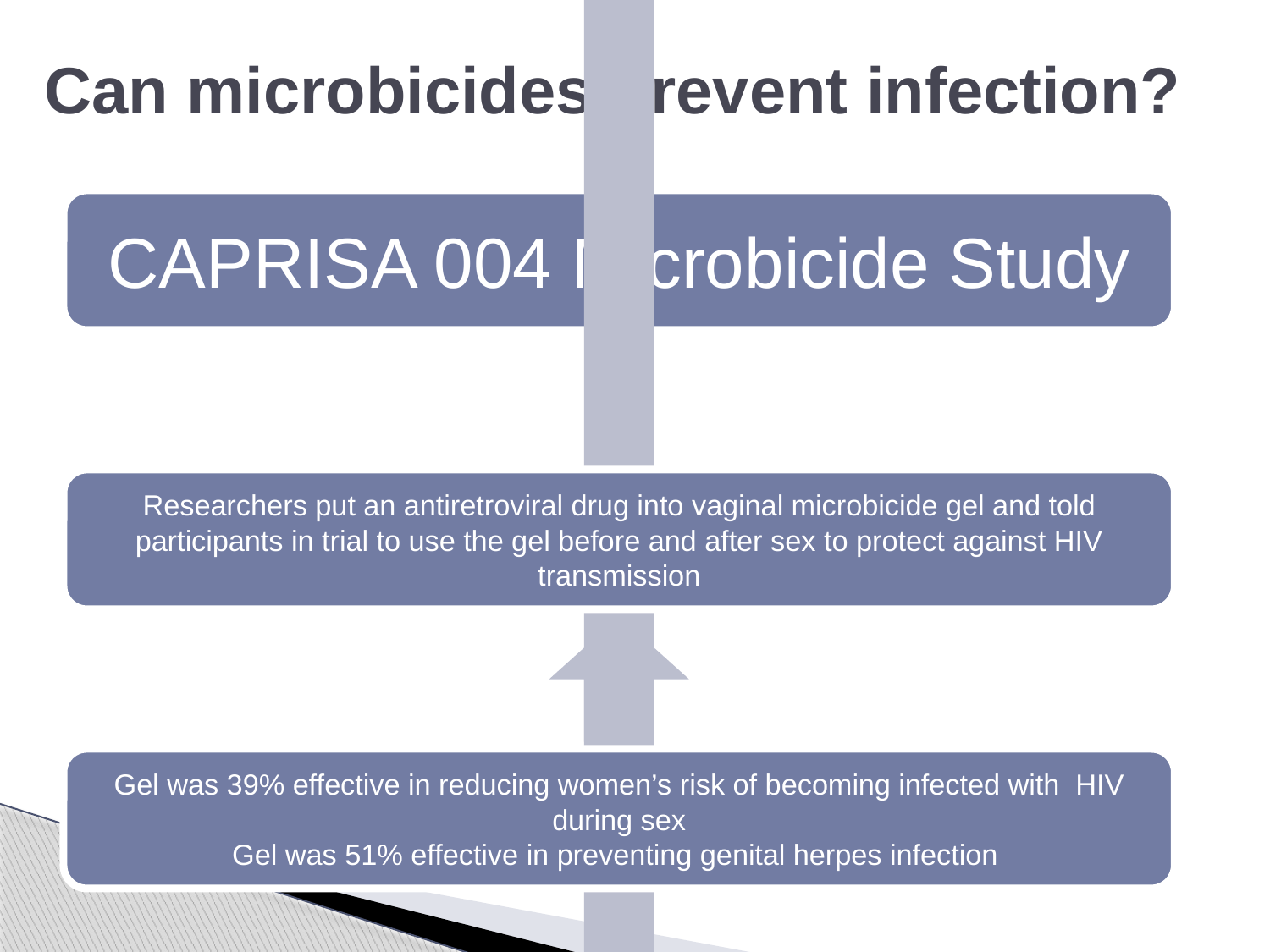

# Can microbicides prevent infection?

CAPRISA 004 Microbicide Study
Researchers put an antiretroviral drug into vaginal microbicide gel and told participants in trial to use the gel before and after sex to protect against HIV transmission
Gel was 39% effective in reducing women’s risk of becoming infected with  HIV during sex
Gel was 51% effective in preventing genital herpes infection